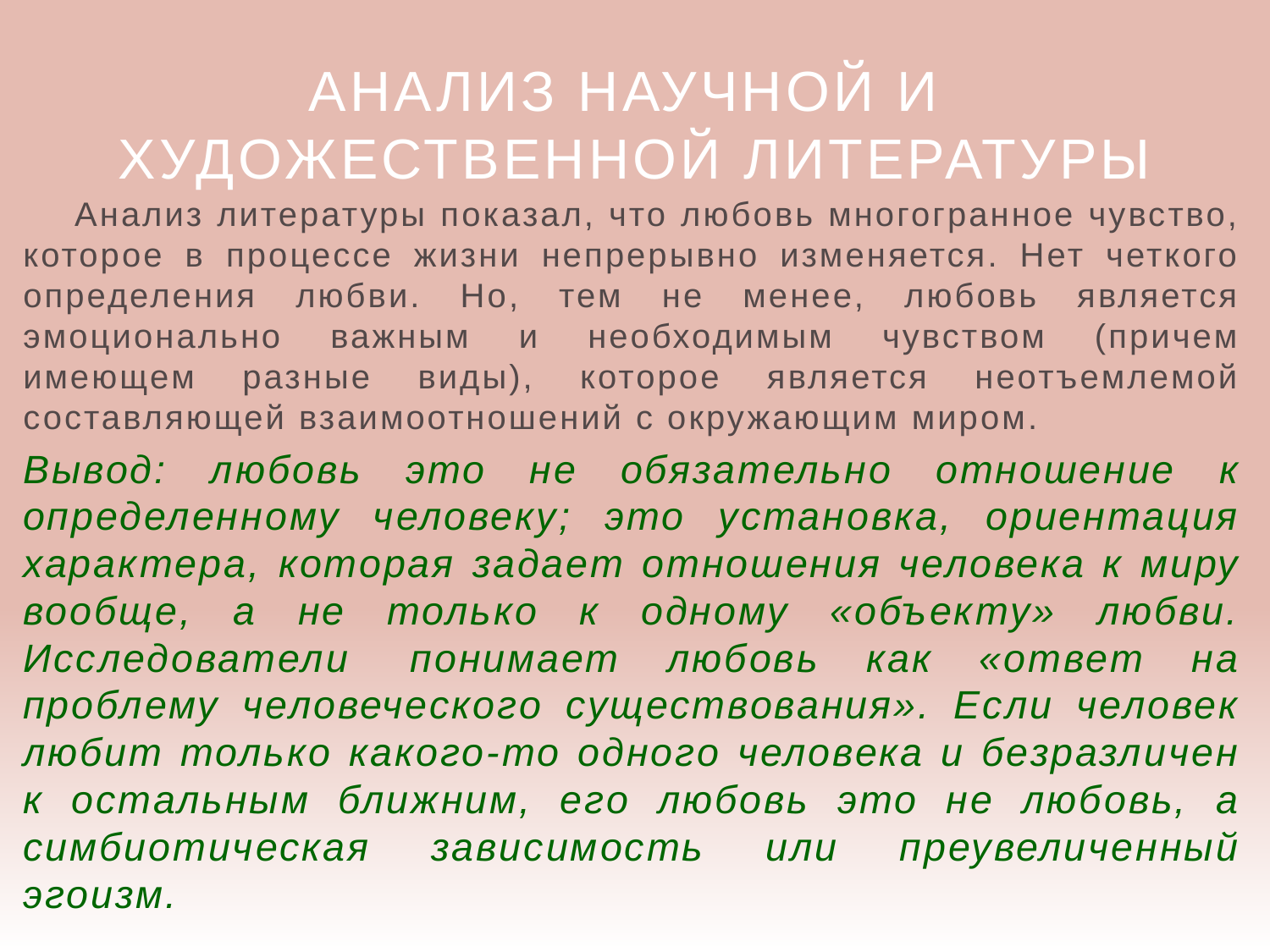

# Анализ научной и художественной литературы
    Анализ литературы показал, что любовь многогранное чувство, которое в процессе жизни непрерывно изменяется. Нет четкого определения любви. Но, тем не менее, любовь является эмоционально важным и необходимым чувством (причем имеющем разные виды), которое является неотъемлемой составляющей взаимоотношений с окружающим миром.
Вывод: любовь это не обязательно отношение к определенному человеку; это установка, ориентация характера, которая задает отношения человека к миру вообще, а не только к одному «объекту» любви. Исследователи  понимает любовь как «ответ на проблему человеческого существования». Если человек любит только какого-то одного человека и безразличен к остальным ближним, его любовь это не любовь, а симбиотическая зависимость или преувеличенный эгоизм.